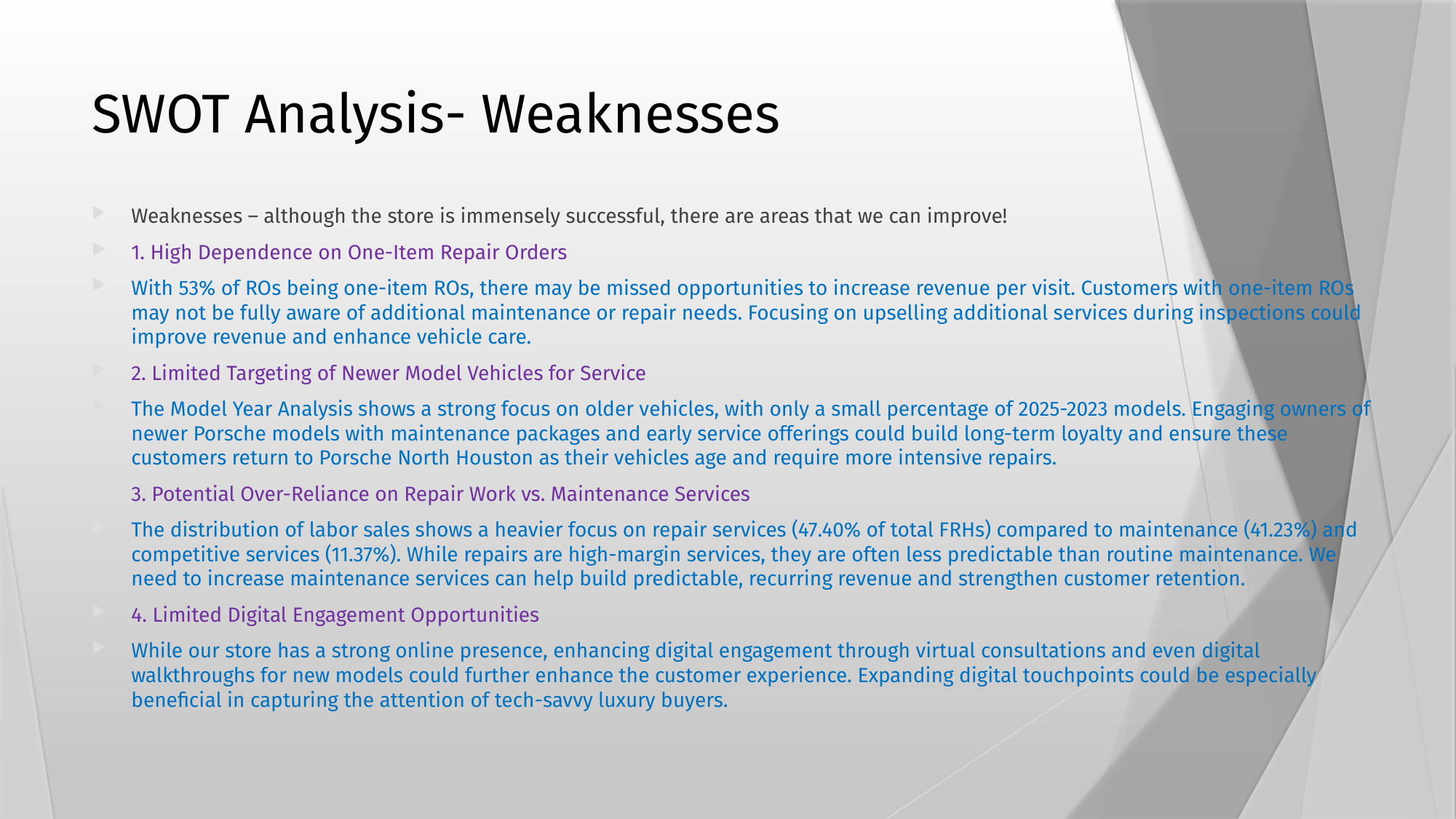

# SWOT Analysis- Weaknesses
Weaknesses – although the store is immensely successful, there are areas that we can improve!
1. High Dependence on One-Item Repair Orders
With 53% of ROs being one-item ROs, there may be missed opportunities to increase revenue per visit. Customers with one-item ROs may not be fully aware of additional maintenance or repair needs. Focusing on upselling additional services during inspections could improve revenue and enhance vehicle care.
2. Limited Targeting of Newer Model Vehicles for Service
The Model Year Analysis shows a strong focus on older vehicles, with only a small percentage of 2025-2023 models. Engaging owners of newer Porsche models with maintenance packages and early service offerings could build long-term loyalty and ensure these customers return to Porsche North Houston as their vehicles age and require more intensive repairs.
3. Potential Over-Reliance on Repair Work vs. Maintenance Services
The distribution of labor sales shows a heavier focus on repair services (47.40% of total FRHs) compared to maintenance (41.23%) and competitive services (11.37%). While repairs are high-margin services, they are often less predictable than routine maintenance. We need to increase maintenance services can help build predictable, recurring revenue and strengthen customer retention.
4. Limited Digital Engagement Opportunities
While our store has a strong online presence, enhancing digital engagement through virtual consultations and even digital walkthroughs for new models could further enhance the customer experience. Expanding digital touchpoints could be especially beneficial in capturing the attention of tech-savvy luxury buyers.